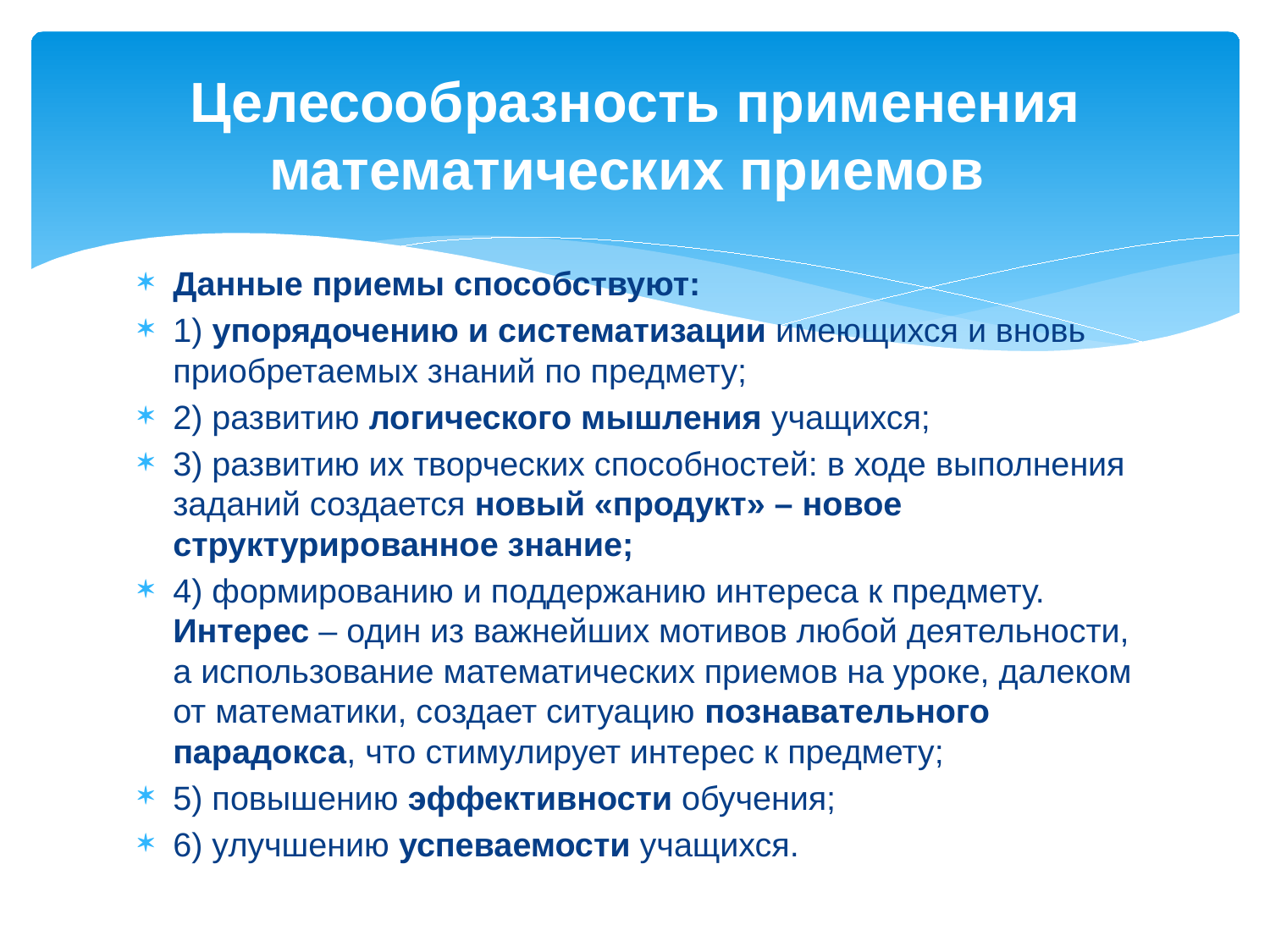

# Целесообразность применения математических приемов
Данные приемы способствуют:
1) упорядочению и систематизации имеющихся и вновь приобретаемых знаний по предмету;
2) развитию логического мышления учащихся;
3) развитию их творческих способностей: в ходе выполнения заданий создается новый «продукт» – новое структурированное знание;
4) формированию и поддержанию интереса к предмету. Интерес – один из важнейших мотивов любой деятельности, а использование математических приемов на уроке, далеком от математики, создает ситуацию познавательного парадокса, что стимулирует интерес к предмету;
5) повышению эффективности обучения;
6) улучшению успеваемости учащихся.